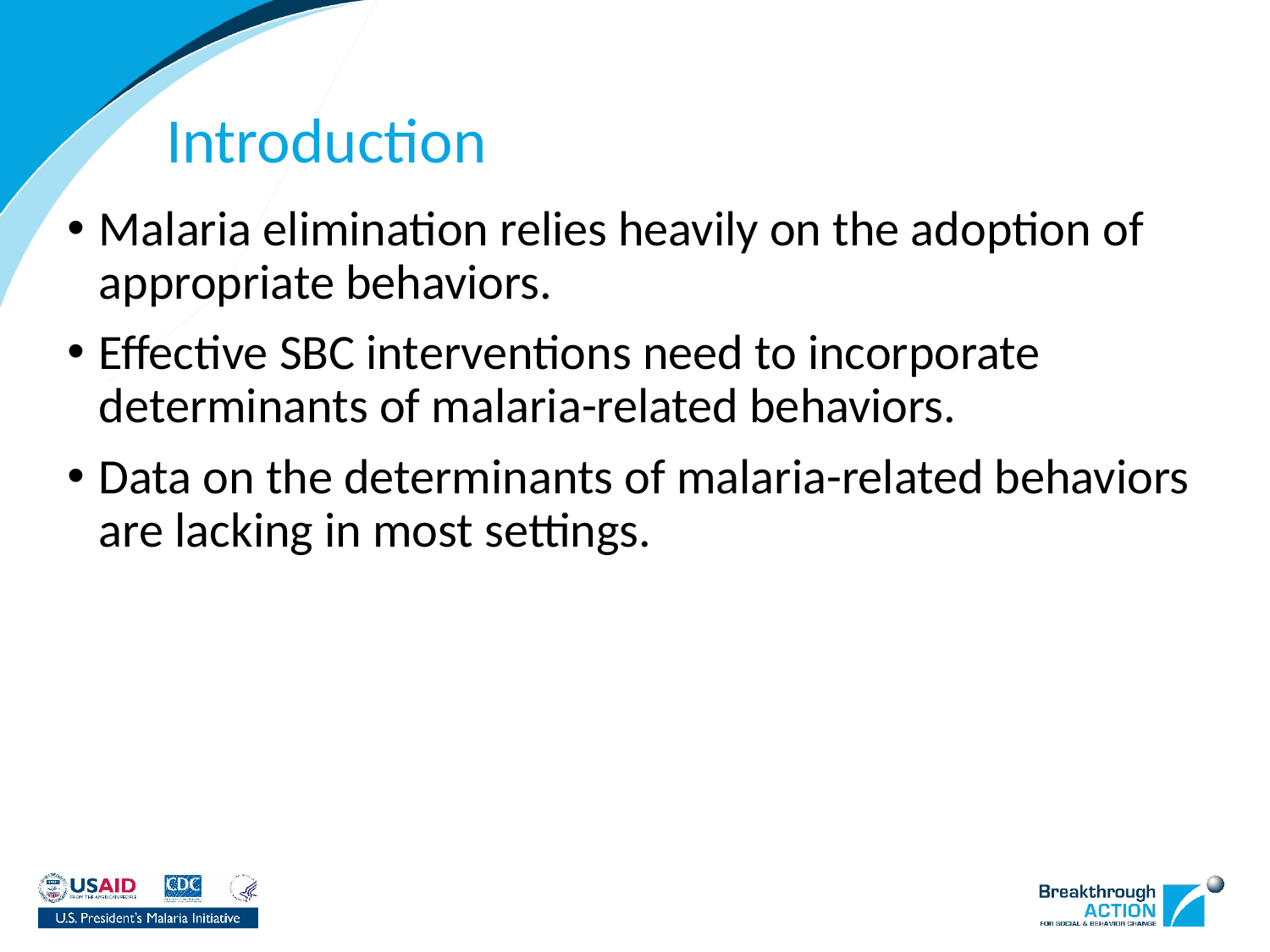

# Introduction
Malaria elimination relies heavily on the adoption of appropriate behaviors.
Effective SBC interventions need to incorporate determinants of malaria-related behaviors.
Data on the determinants of malaria-related behaviors are lacking in most settings.